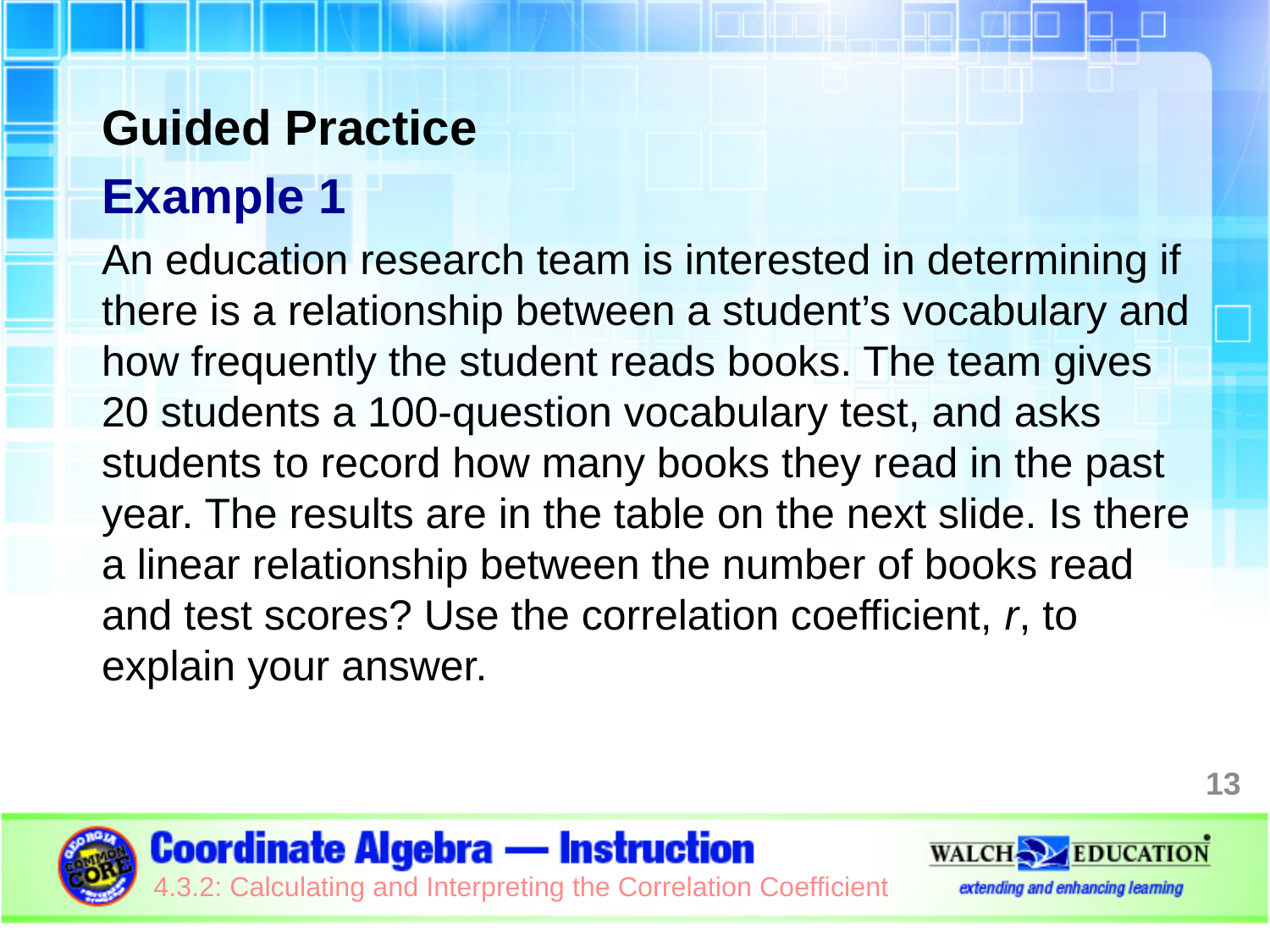

Guided Practice
Example 1
An education research team is interested in determining if there is a relationship between a student’s vocabulary and how frequently the student reads books. The team gives 20 students a 100-question vocabulary test, and asks students to record how many books they read in the past year. The results are in the table on the next slide. Is there a linear relationship between the number of books read and test scores? Use the correlation coefficient, r, to explain your answer.

13
4.3.2: Calculating and Interpreting the Correlation Coefficient